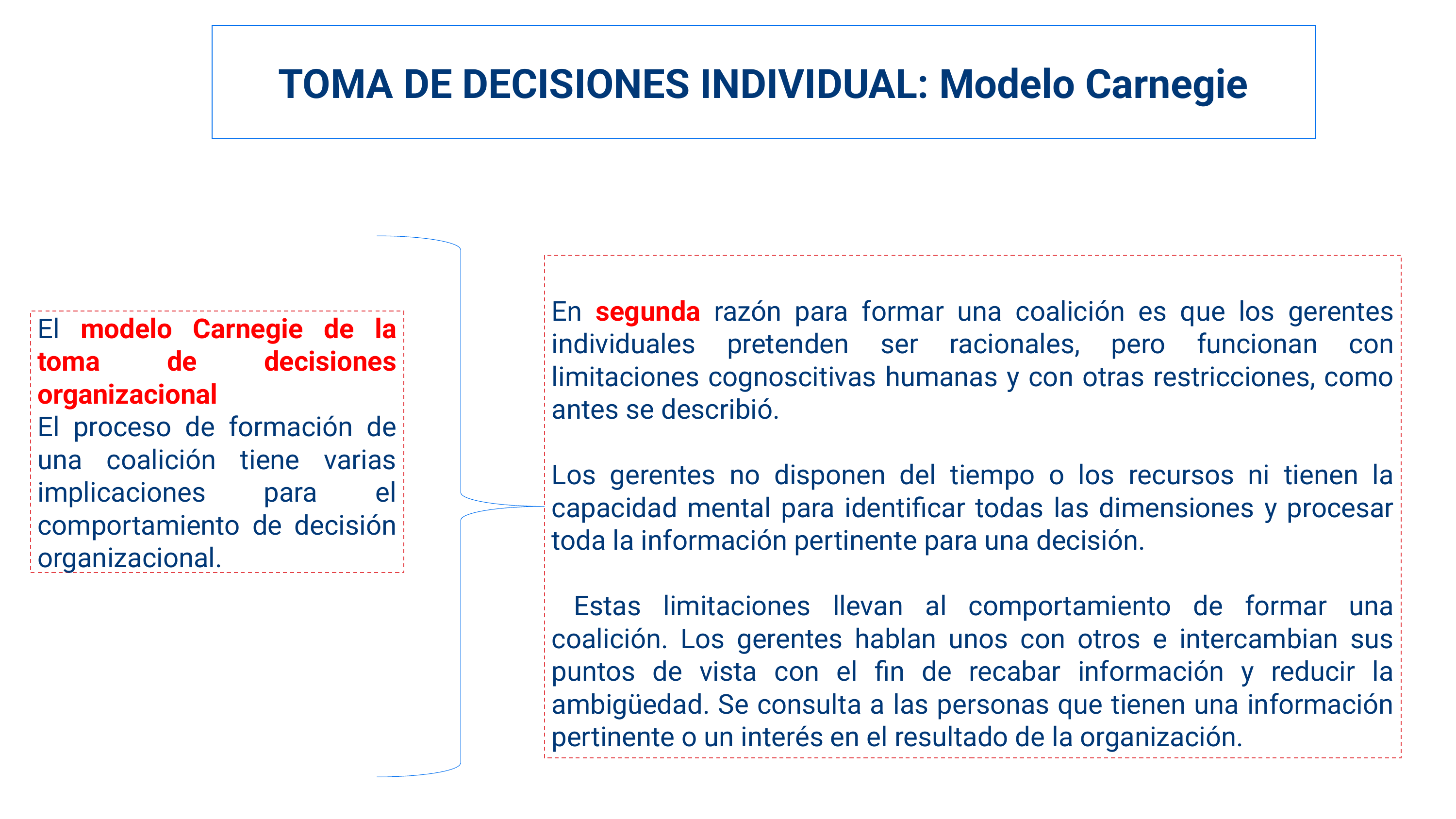

TOMA DE DECISIONES INDIVIDUAL: Modelo Carnegie

En segunda razón para formar una coalición es que los gerentes individuales pretenden ser racionales, pero funcionan con limitaciones cognoscitivas humanas y con otras restricciones, como antes se describió.

Los gerentes no disponen del tiempo o los recursos ni tienen la capacidad mental para identificar todas las dimensiones y procesar toda la información pertinente para una decisión.

 Estas limitaciones llevan al comportamiento de formar una coalición. Los gerentes hablan unos con otros e intercambian sus puntos de vista con el fin de recabar información y reducir la ambigüedad. Se consulta a las personas que tienen una información pertinente o un interés en el resultado de la organización.
El modelo Carnegie de la toma de decisiones organizacional
El proceso de formación de una coalición tiene varias implicaciones para el comportamiento de decisión organizacional.